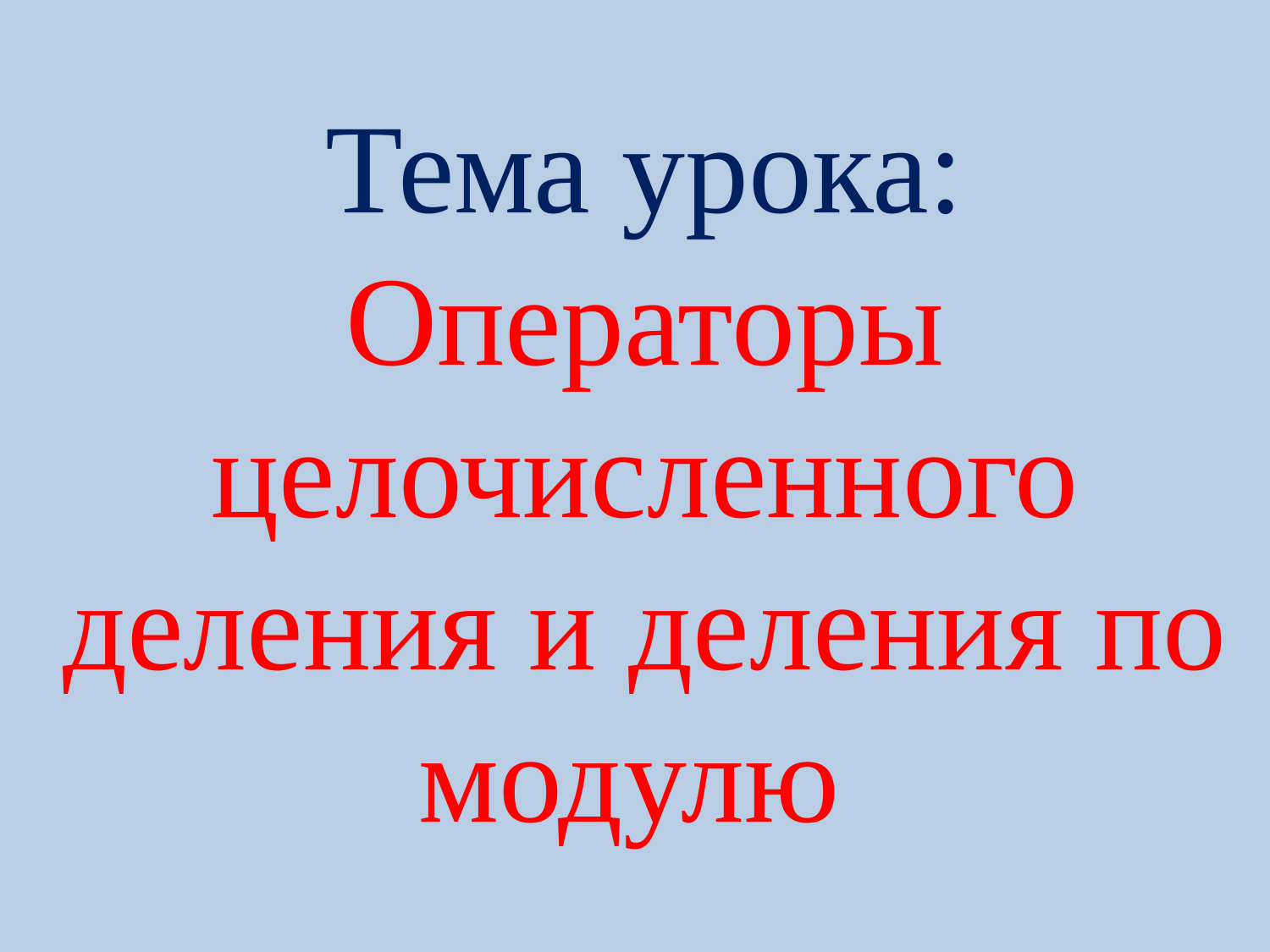

Тема урока:
Операторы целочисленного деления и деления по модулю